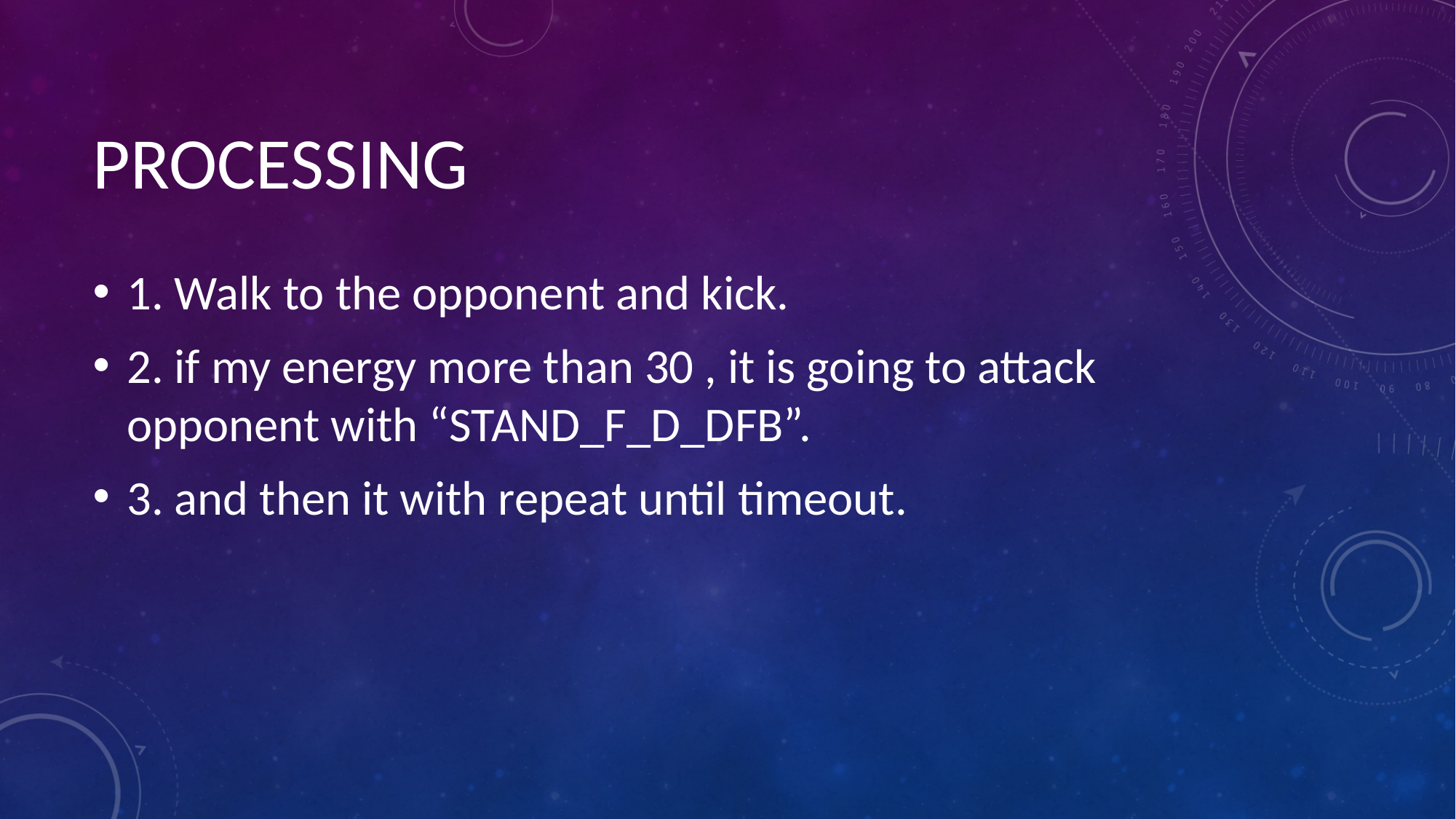

# Processing
1. Walk to the opponent and kick.
2. if my energy more than 30 , it is going to attack opponent with “STAND_F_D_DFB”.
3. and then it with repeat until timeout.